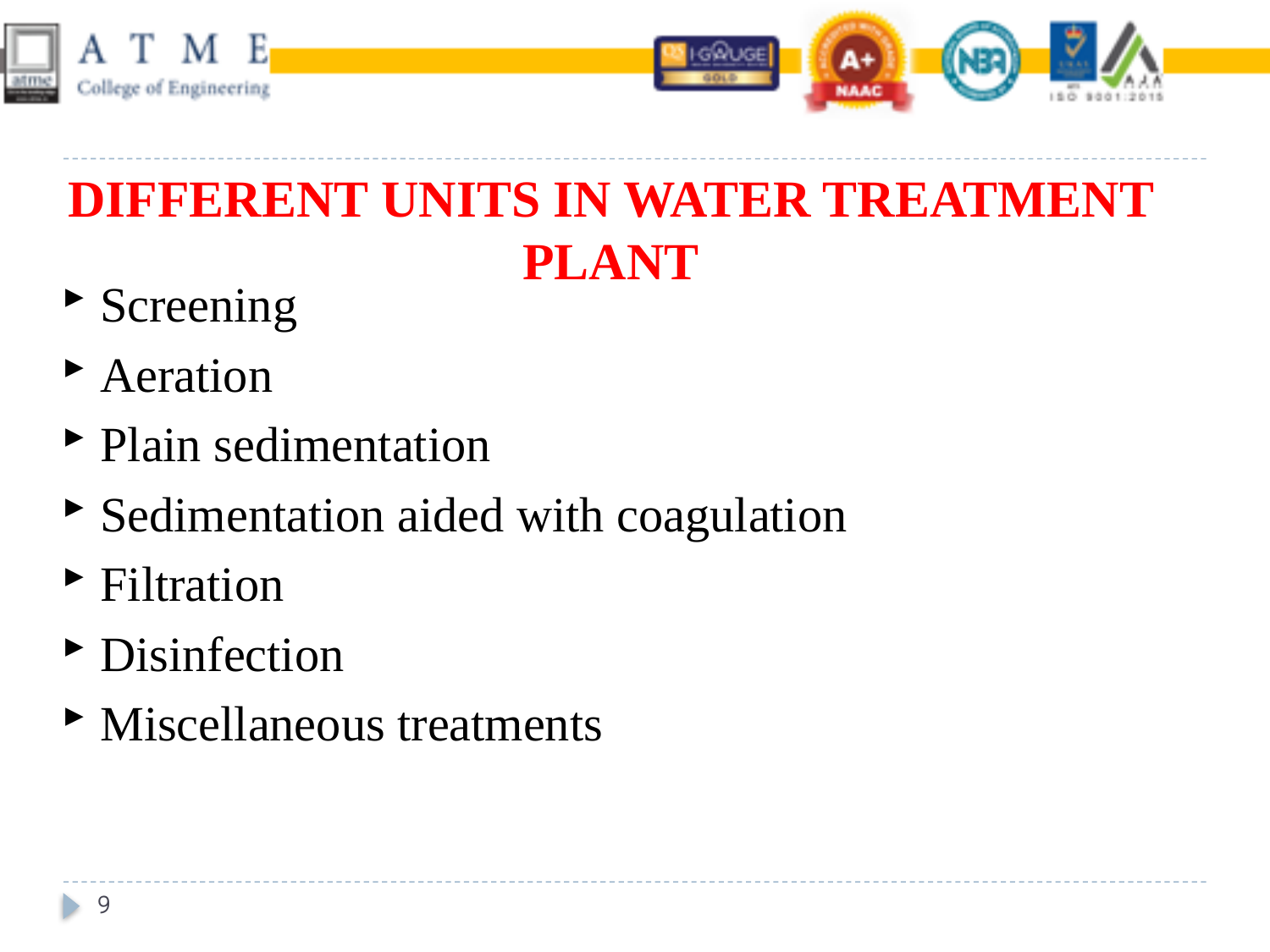

# DIFFERENT UNITS IN WATER TREATMENT PLANT
Screening
Aeration
Plain sedimentation
Sedimentation aided with coagulation
Filtration
Disinfection
Miscellaneous treatments

9